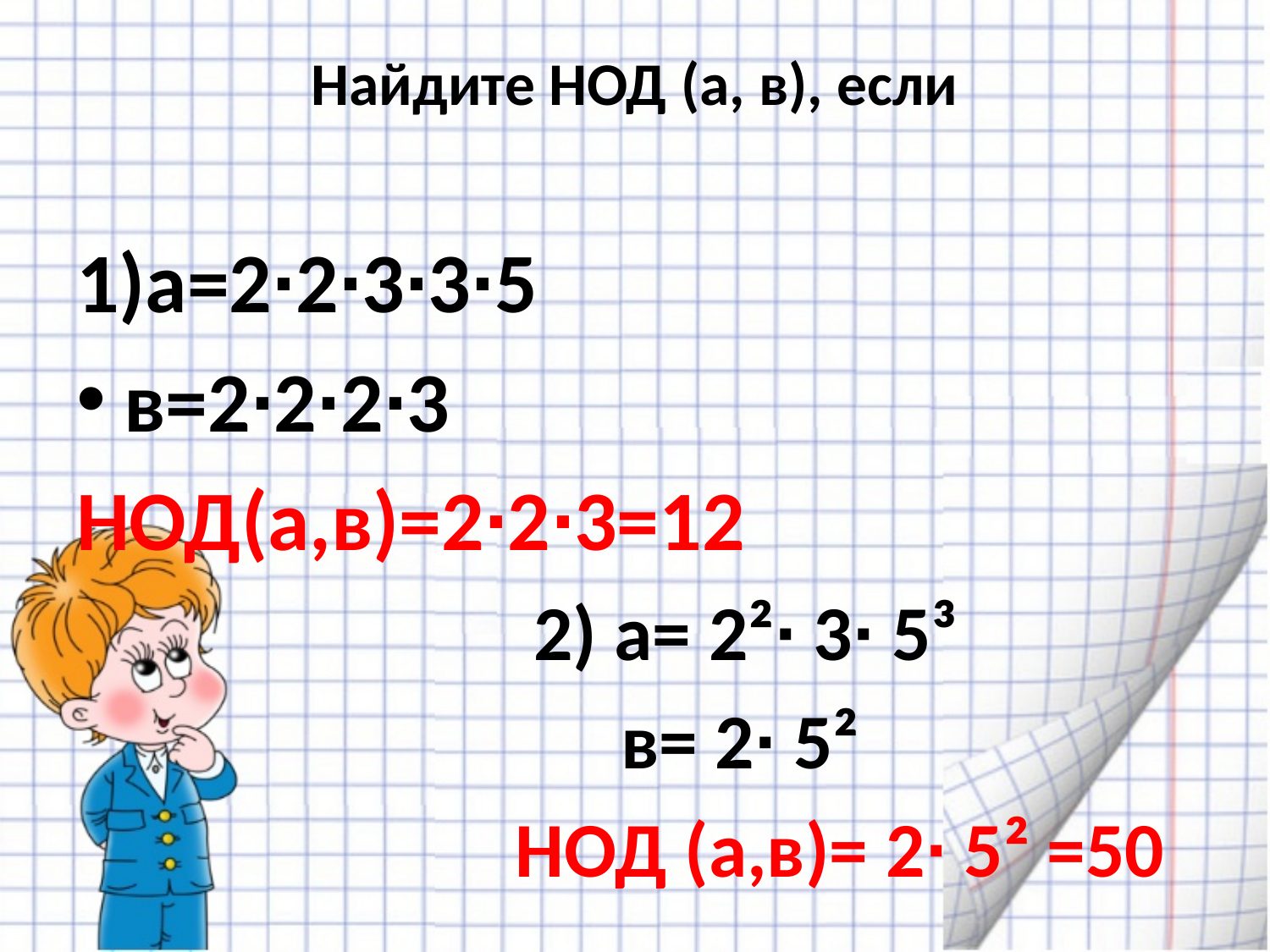

# Найдите НОД (а, в), если
1)а=2∙2∙3∙3∙5
в=2∙2∙2∙3
НОД(а,в)=2∙2∙3=12
                                    2) а= 2²∙ 3∙ 5³
                               в= 2∙ 5²
                         НОД (а,в)= 2∙ 5² =50